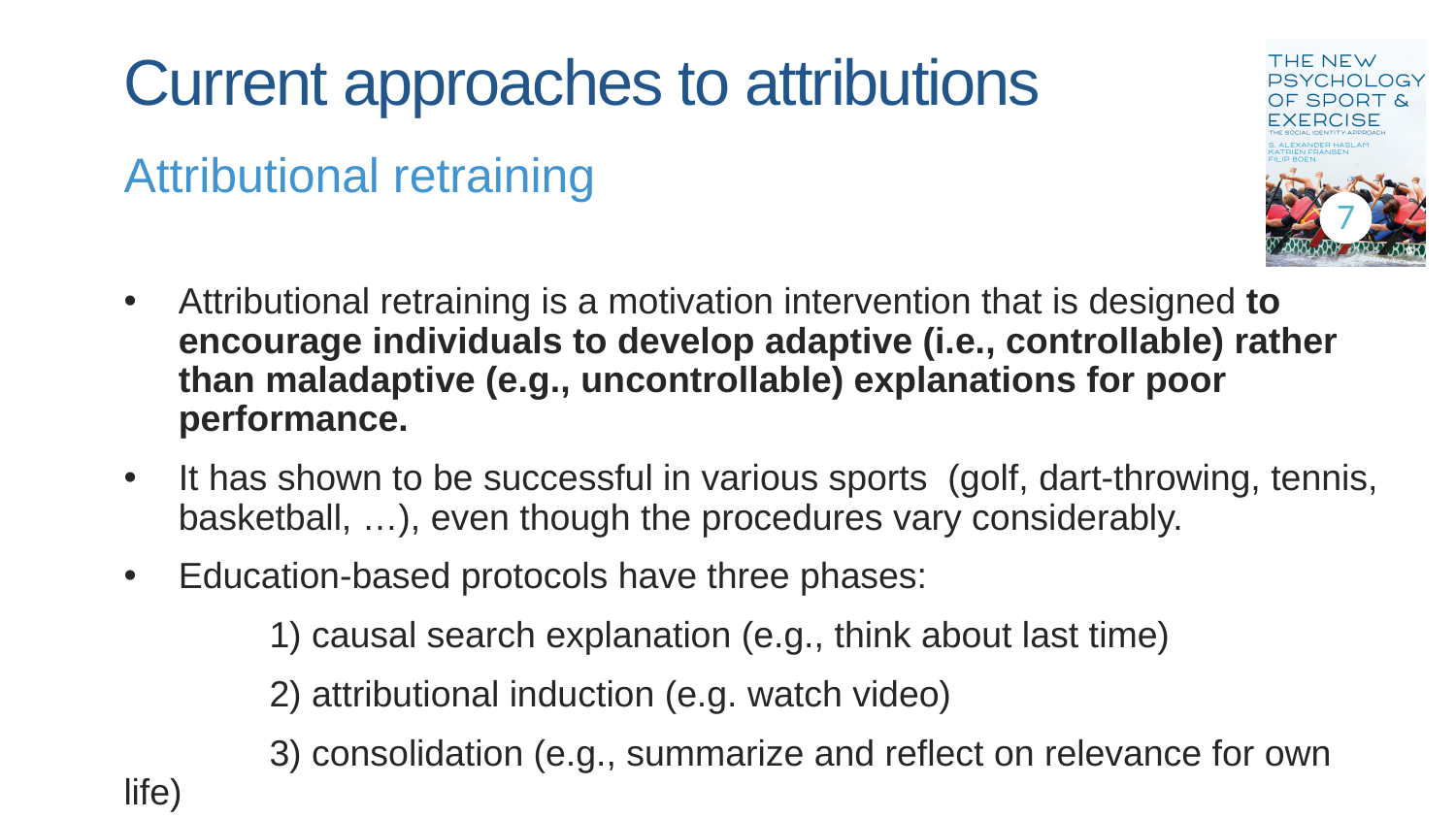

# Current approaches to attributions
7
Attributional retraining
Attributional retraining is a motivation intervention that is designed to encourage individuals to develop adaptive (i.e., controllable) rather than maladaptive (e.g., uncontrollable) explanations for poor performance.
It has shown to be successful in various sports  (golf, dart-throwing, tennis, basketball, …), even though the procedures vary considerably.
Education-based protocols have three phases:
	1) causal search explanation (e.g., think about last time)
	2) attributional induction (e.g. watch video)
	3) consolidation (e.g., summarize and reflect on relevance for own life)